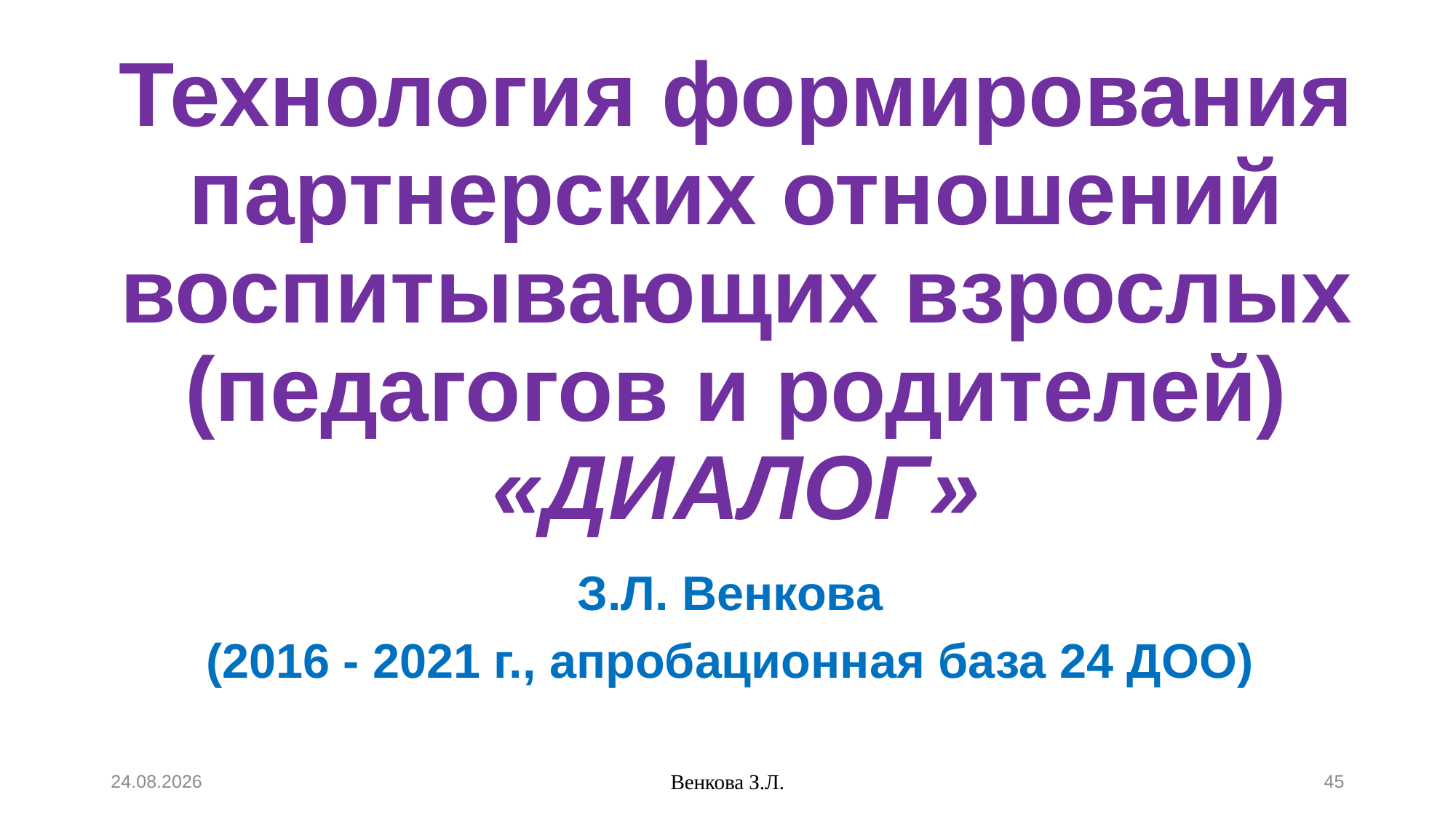

# Технология формирования партнерских отношений воспитывающих взрослых (педагогов и родителей) «ДИАЛОГ»
З.Л. Венкова
(2016 - 2021 г., апробационная база 24 ДОО)

24.08.2026
Венкова З.Л.
45